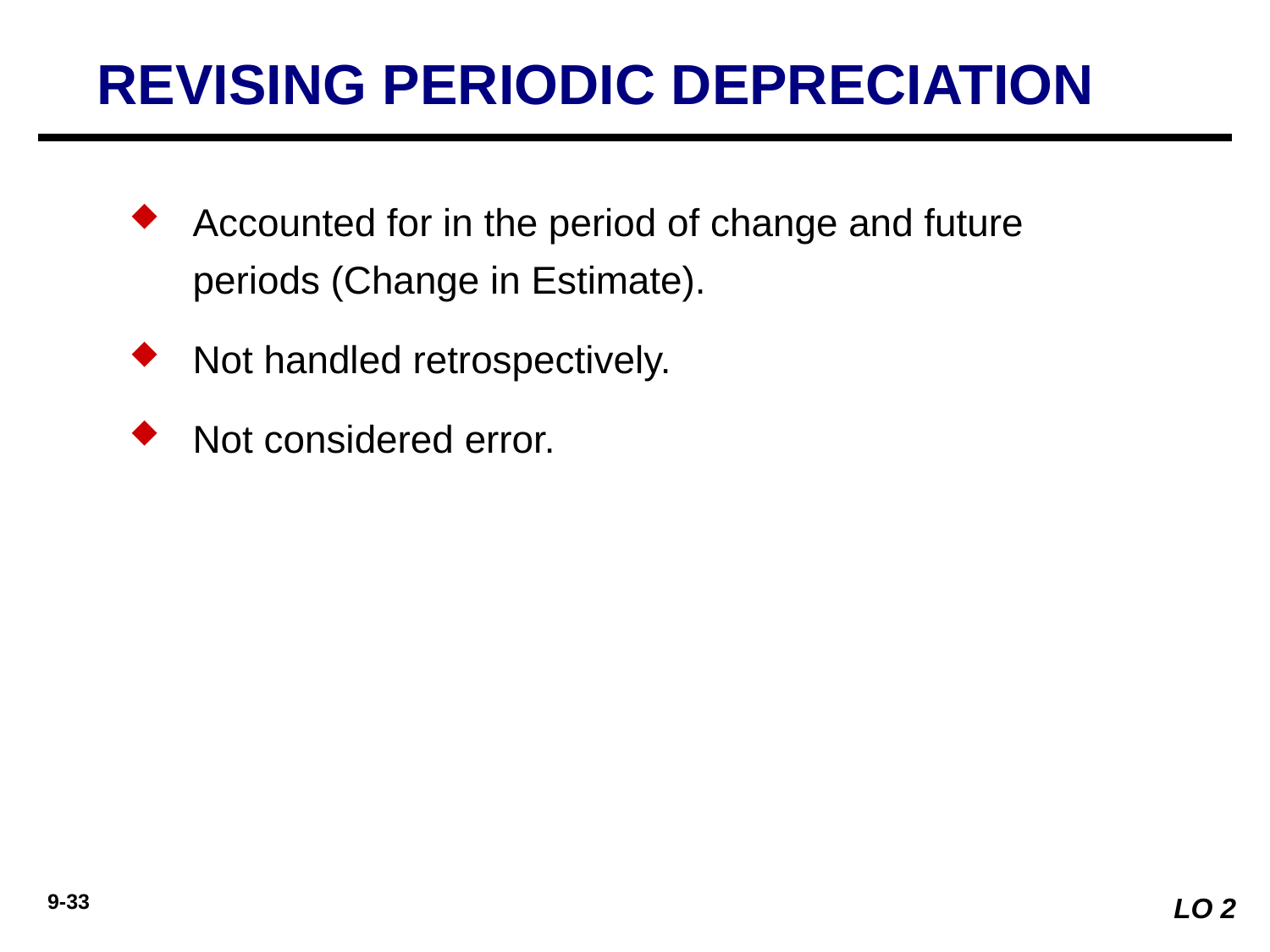

REVISING PERIODIC DEPRECIATION

Accounted for in the period of change and future periods (Change in Estimate).
Not handled retrospectively.
Not considered error.
LO 2